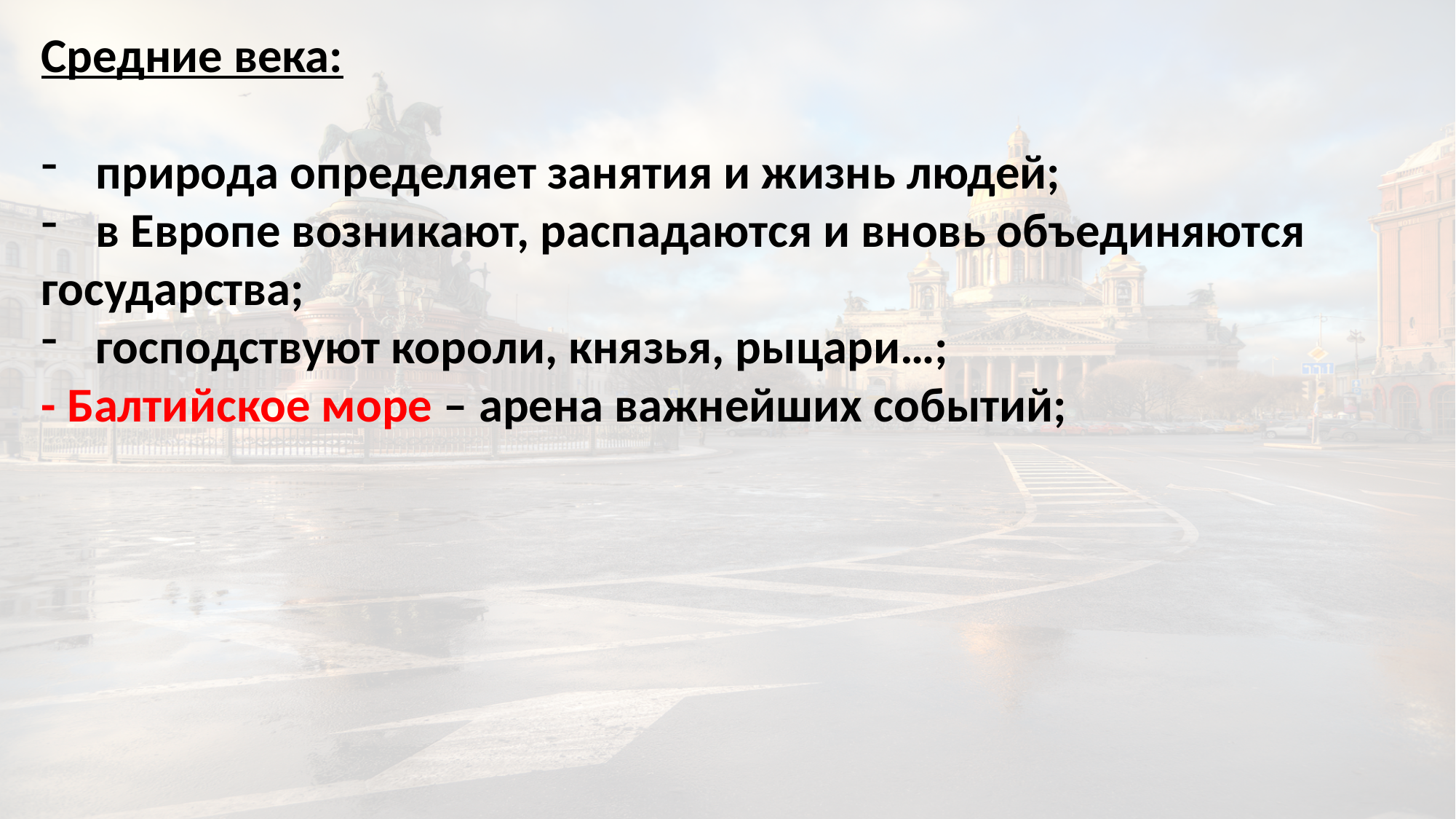

Средние века:

природа определяет занятия и жизнь людей;
в Европе возникают, распадаются и вновь объединяются
государства;
господствуют короли, князья, рыцари…;
- Балтийское море – арена важнейших событий;